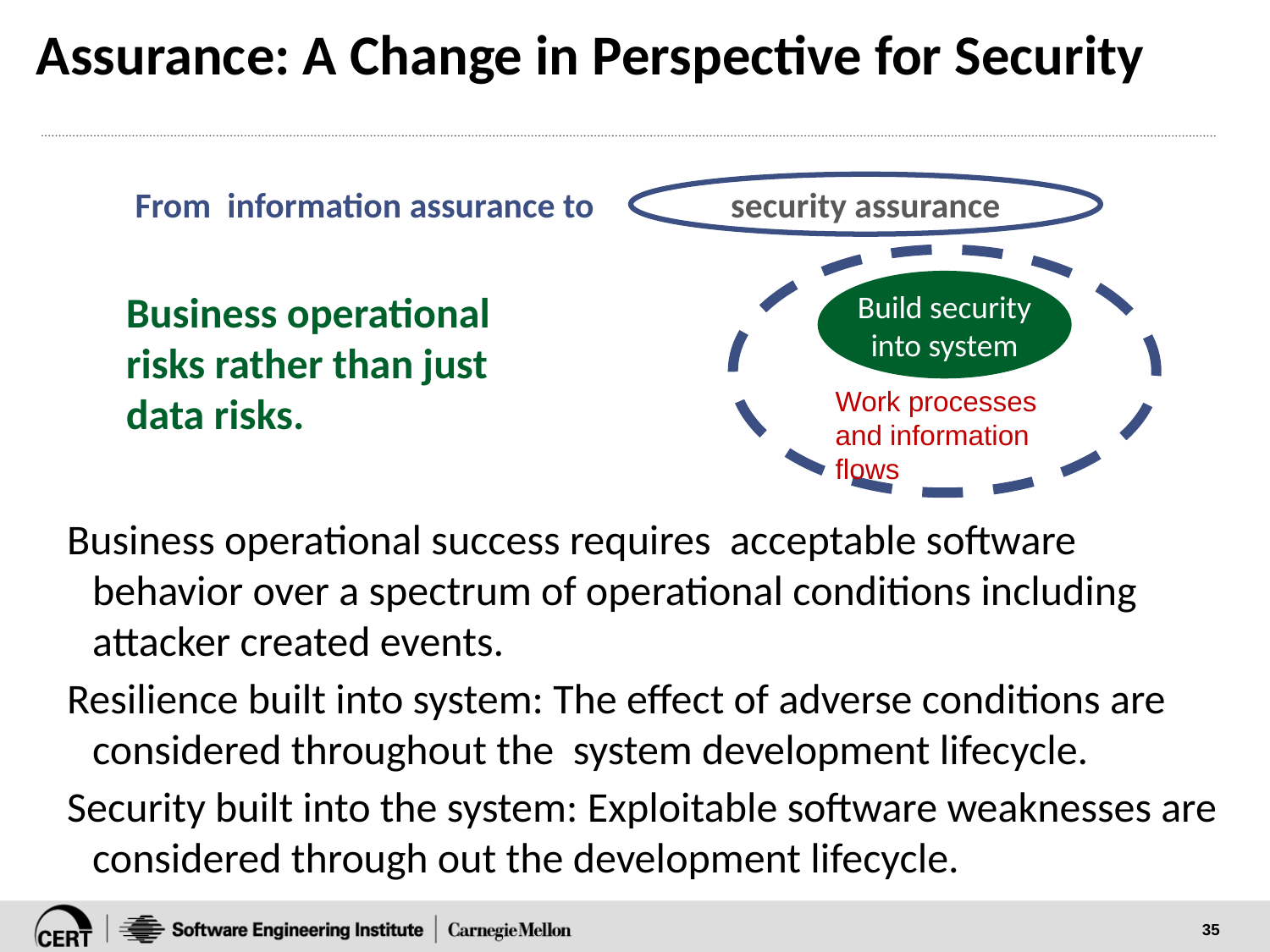

# Assurance: A Change in Perspective for Security
security assurance
From  information assurance to

Build security into system
Business operational risks rather than just data risks.
Work processes and information flows
Business operational success requires  acceptable software behavior over a spectrum of operational conditions including attacker created events.
Resilience built into system: The effect of adverse conditions are considered throughout the  system development lifecycle.
Security built into the system: Exploitable software weaknesses are considered through out the development lifecycle.